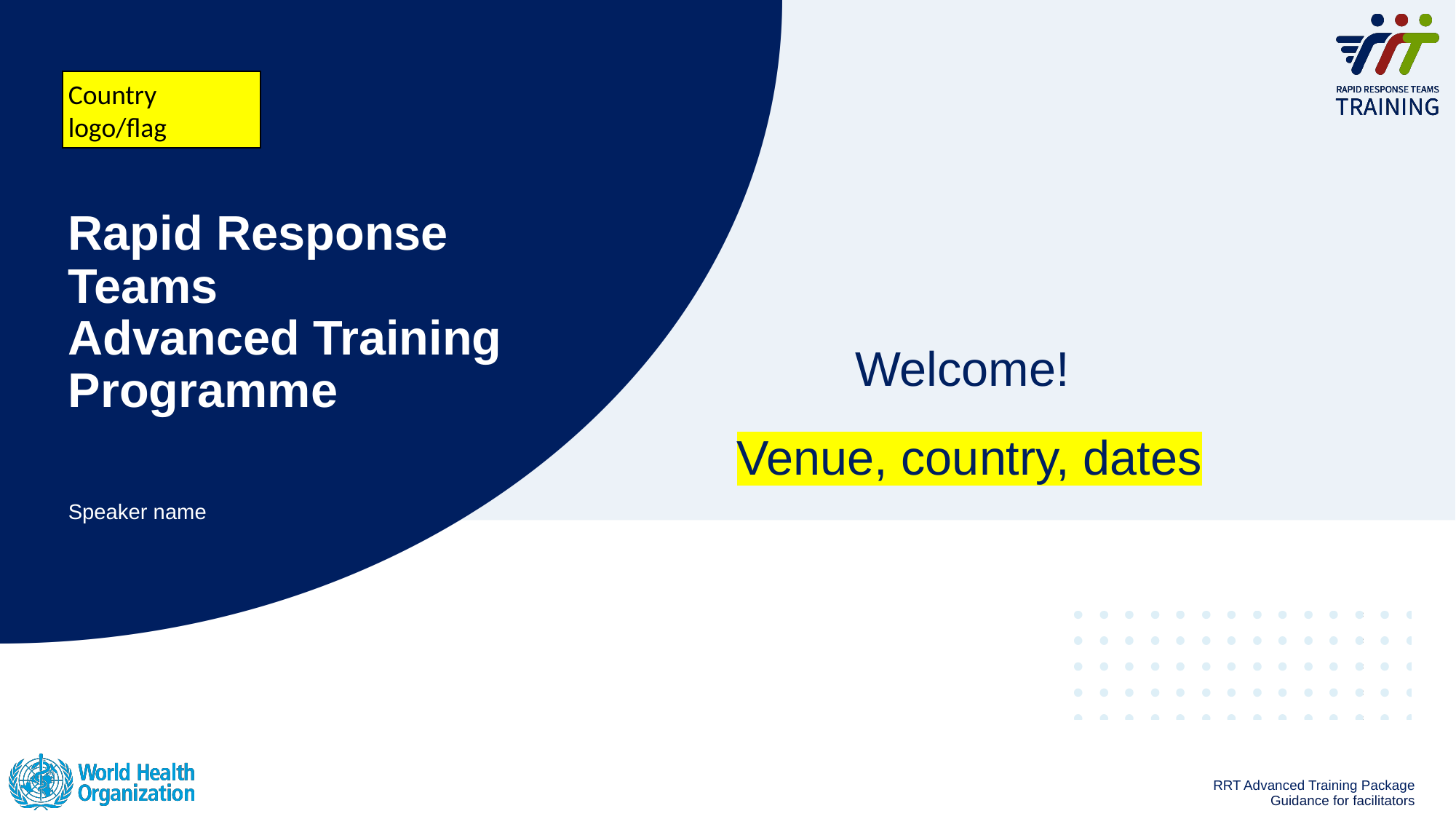

Country logo/flag
# Rapid Response Teams  Advanced Training Programme
Welcome!
Venue, country, dates
Speaker name